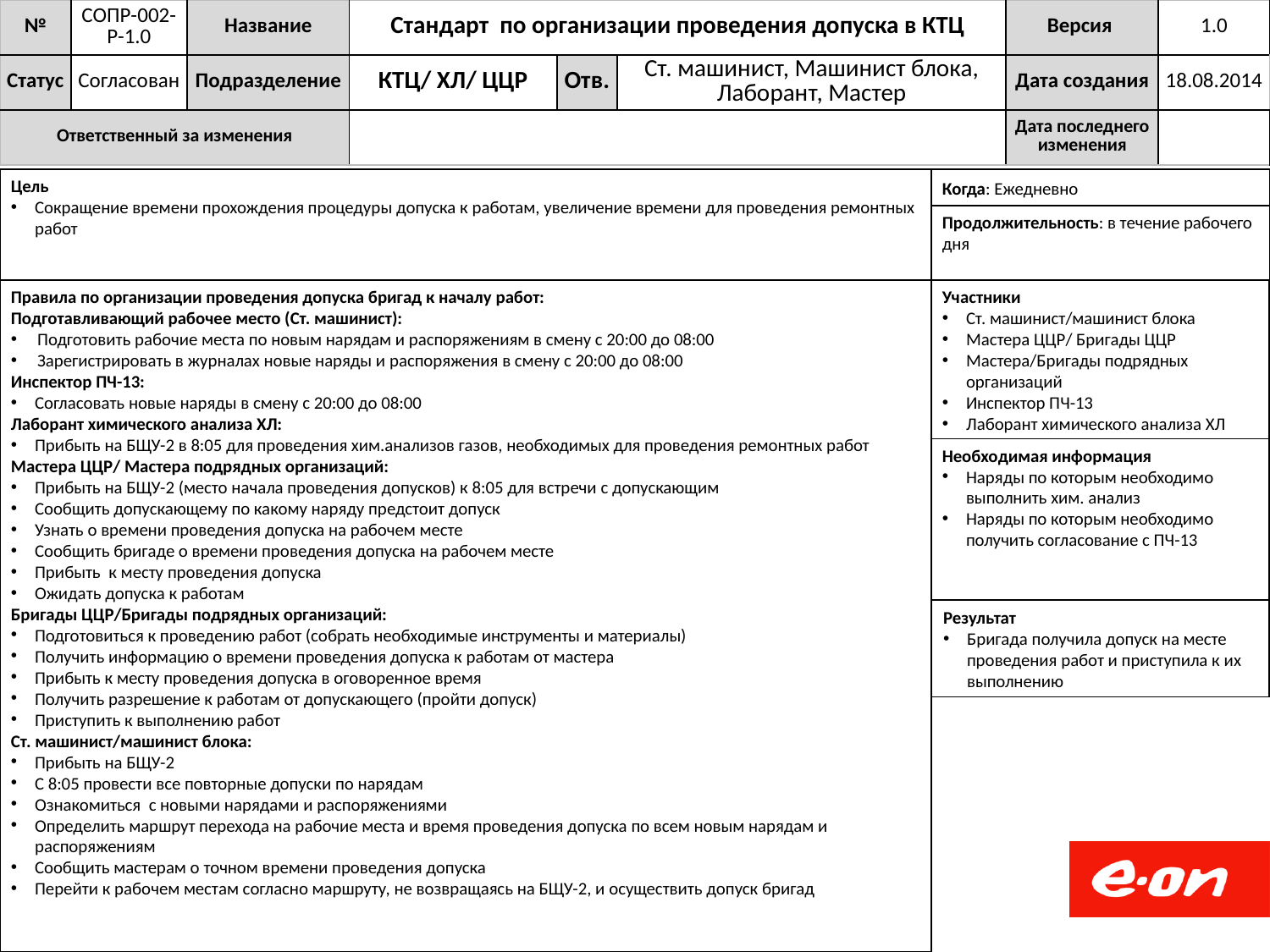

Когда: Ежедневно
Цель
Сокращение времени прохождения процедуры допуска к работам, увеличение времени для проведения ремонтных работ
Продолжительность: в течение рабочего
дня
Правила по организации проведения допуска бригад к началу работ:
Подготавливающий рабочее место (Ст. машинист):
Подготовить рабочие места по новым нарядам и распоряжениям в смену с 20:00 до 08:00
Зарегистрировать в журналах новые наряды и распоряжения в смену с 20:00 до 08:00
Инспектор ПЧ-13:
Согласовать новые наряды в смену с 20:00 до 08:00
Лаборант химического анализа ХЛ:
Прибыть на БЩУ-2 в 8:05 для проведения хим.анализов газов, необходимых для проведения ремонтных работ
Мастера ЦЦР/ Мастера подрядных организаций:
Прибыть на БЩУ-2 (место начала проведения допусков) к 8:05 для встречи с допускающим
Сообщить допускающему по какому наряду предстоит допуск
Узнать о времени проведения допуска на рабочем месте
Сообщить бригаде о времени проведения допуска на рабочем месте
Прибыть  к месту проведения допуска
Ожидать допуска к работам
Бригады ЦЦР/Бригады подрядных организаций:
Подготовиться к проведению работ (собрать необходимые инструменты и материалы)
Получить информацию о времени проведения допуска к работам от мастера
Прибыть к месту проведения допуска в оговоренное время
Получить разрешение к работам от допускающего (пройти допуск)
Приступить к выполнению работ
Ст. машинист/машинист блока:
Прибыть на БЩУ-2
С 8:05 провести все повторные допуски по нарядам
Ознакомиться  с новыми нарядами и распоряжениями
Определить маршрут перехода на рабочие места и время проведения допуска по всем новым нарядам и распоряжениям
Сообщить мастерам о точном времени проведения допуска
Перейти к рабочем местам согласно маршруту, не возвращаясь на БЩУ-2, и осуществить допуск бригад

Участники
Ст. машинист/машинист блока
Мастера ЦЦР/ Бригады ЦЦР
Мастера/Бригады подрядных организаций
Инспектор ПЧ-13
Лаборант химического анализа ХЛ
Необходимая информация
Наряды по которым необходимо выполнить хим. анализ
Наряды по которым необходимо получить согласование с ПЧ-13

Результат
Бригада получила допуск на месте проведения работ и приступила к их выполнению